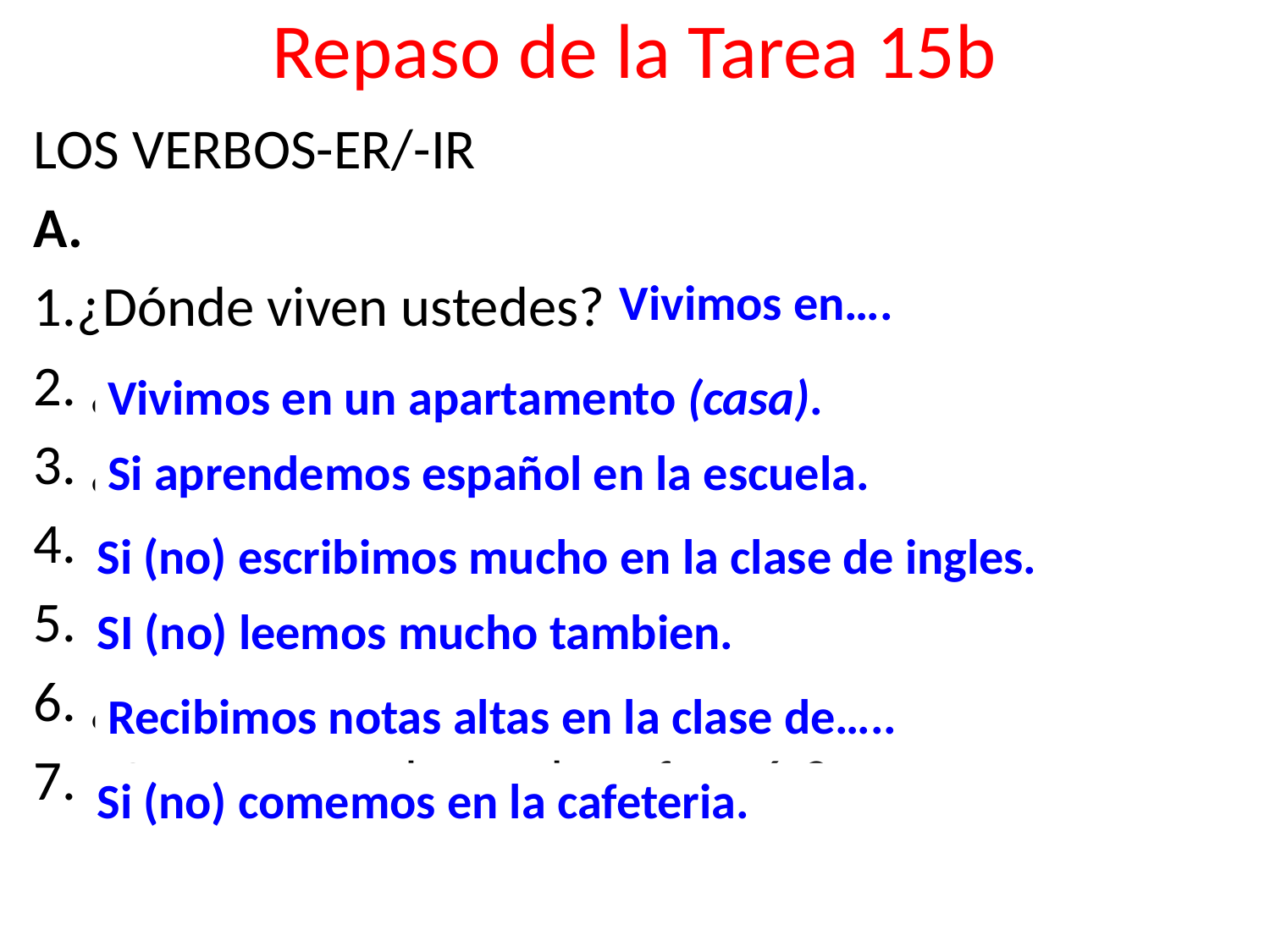

# Repaso de la Tarea 15b
LOS VERBOS-ER/-IR
A.
1.¿Dónde viven ustedes?
2. ¿Viven ustedes en una casa o un apartamento?
3. ¿Aprenden ustedes el español en la escuela?
4. ¿Escriben ustedes mucho en la clase de inglés?
5. ¿Leen ustedes mucho también?
6. ¿En qué clase reciben ustedes una nota muy alta?
7. ¿Comen ustedes en la cafetería?

Vivimos en….
Vivimos en un apartamento (casa).
Si aprendemos español en la escuela.
Si (no) escribimos mucho en la clase de ingles.
SI (no) leemos mucho tambien.
Recibimos notas altas en la clase de…..
Si (no) comemos en la cafeteria.